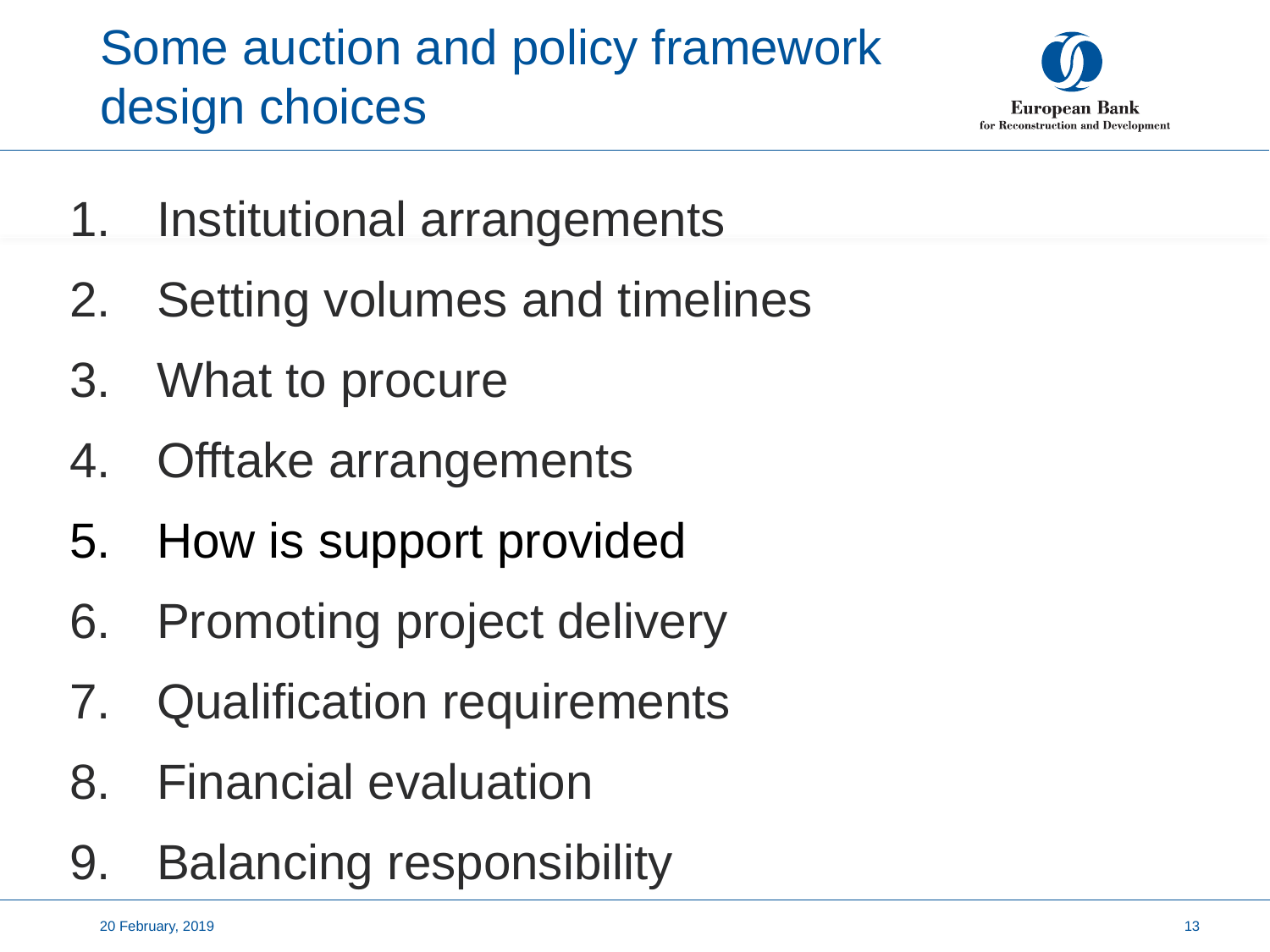

# Some auction and policy framework design choices
Institutional arrangements
Setting volumes and timelines
What to procure
Offtake arrangements
How is support provided
Promoting project delivery
Qualification requirements
Financial evaluation
Balancing responsibility
20 February, 2019
13